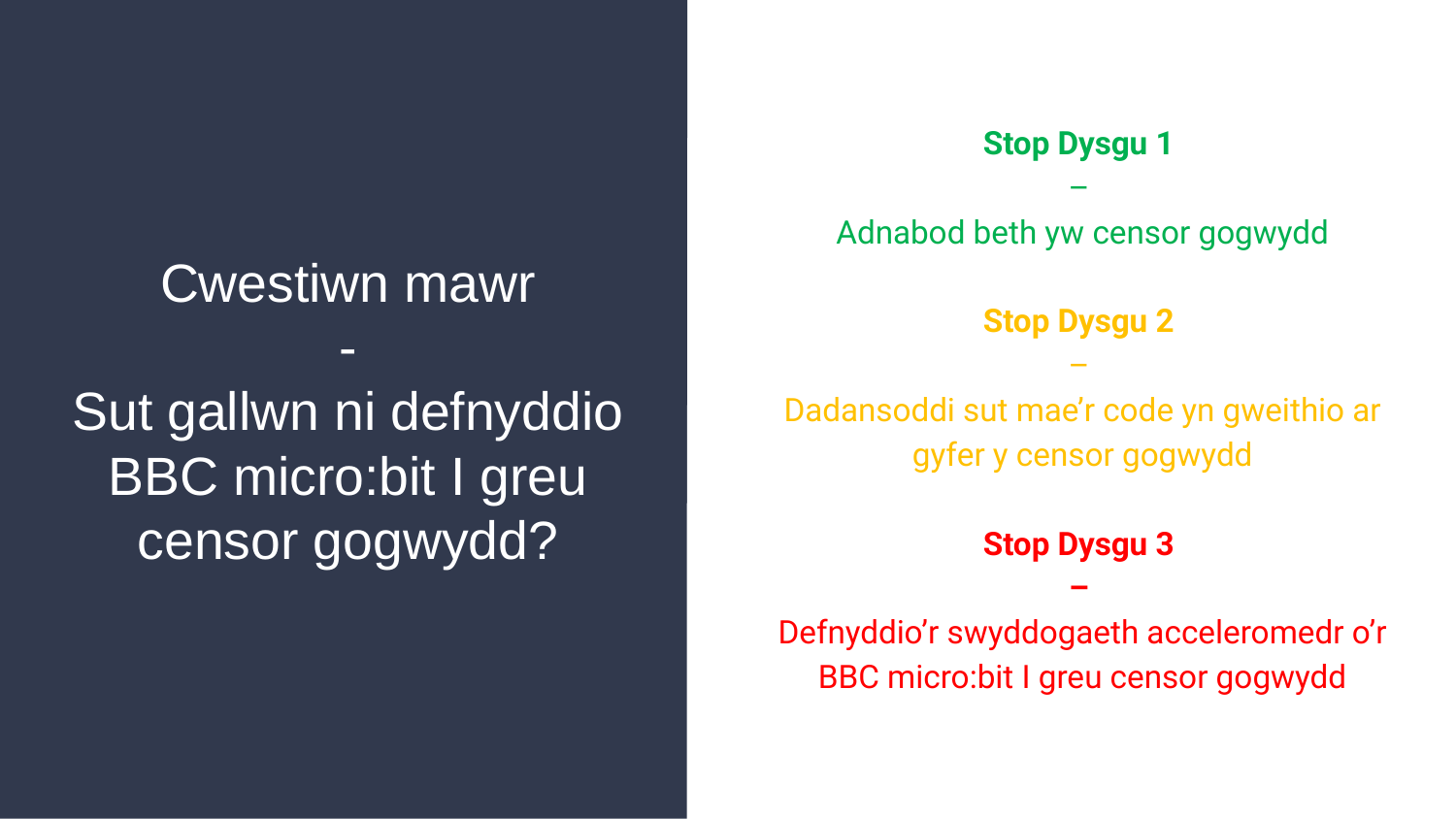

Stop Dysgu 1
–
Adnabod beth yw censor gogwydd

Stop Dysgu 2
–
Dadansoddi sut mae’r code yn gweithio ar gyfer y censor gogwydd

Stop Dysgu 3
–
Defnyddio’r swyddogaeth acceleromedr o’r BBC micro:bit I greu censor gogwydd
# Cwestiwn mawr - Sut gallwn ni defnyddio BBC micro:bit I greu censor gogwydd?